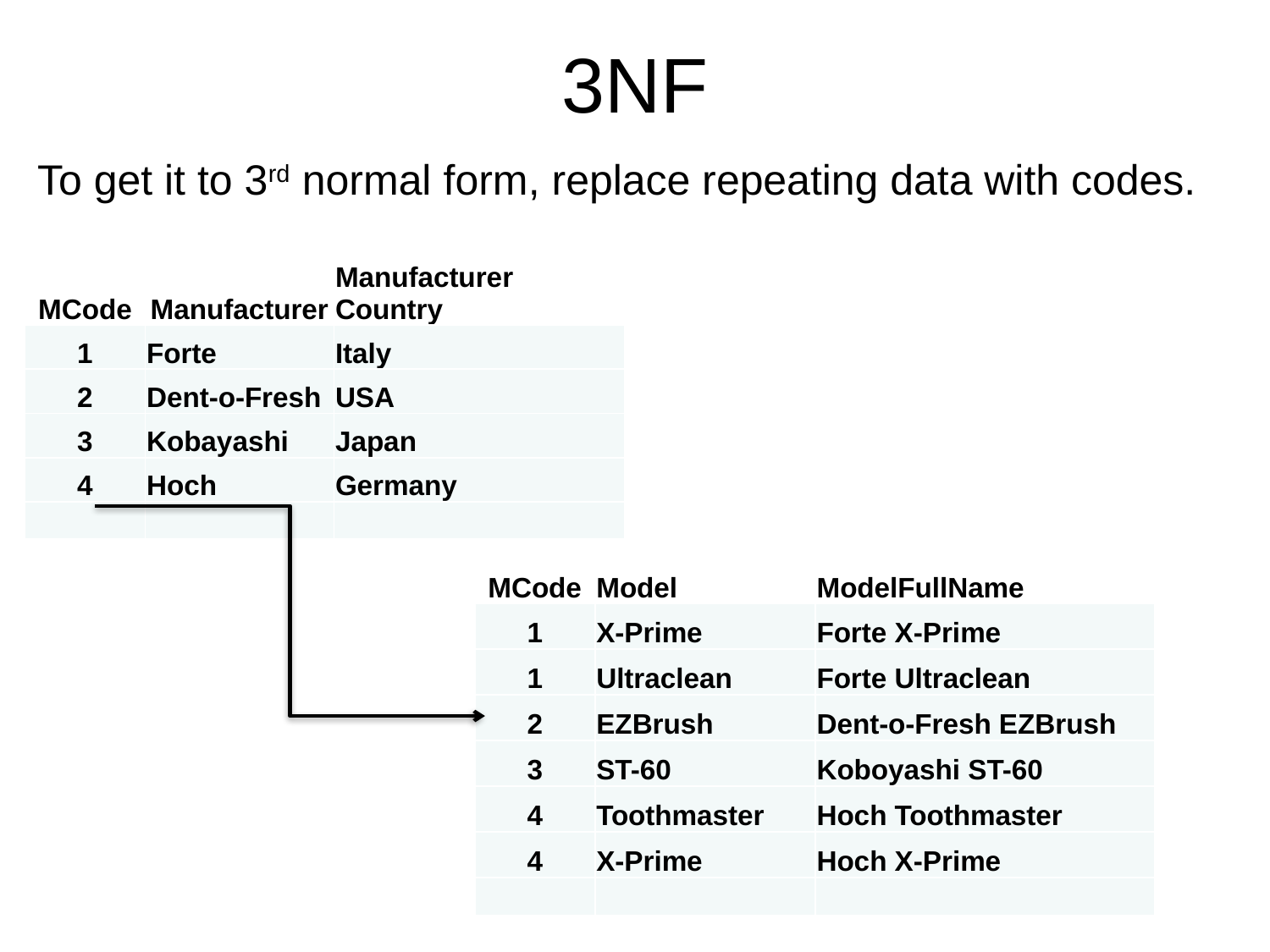

# 3NF
To get it to 3rd normal form, replace repeating data with codes.
| MCode | Manufacturer | Manufacturer Country |
| --- | --- | --- |
| 1 | Forte | Italy |
| 2 | Dent-o-Fresh | USA |
| 3 | Kobayashi | Japan |
| 4 | Hoch | Germany |
|  |  |  |
| MCode | Model | ModelFullName |
| --- | --- | --- |
| 1 | X-Prime | Forte X-Prime |
| 1 | Ultraclean | Forte Ultraclean |
| 2 | EZBrush | Dent-o-Fresh EZBrush |
| 3 | ST-60 | Koboyashi ST-60 |
| 4 | Toothmaster | Hoch Toothmaster |
| 4 | X-Prime | Hoch X-Prime |
|  |  |  |